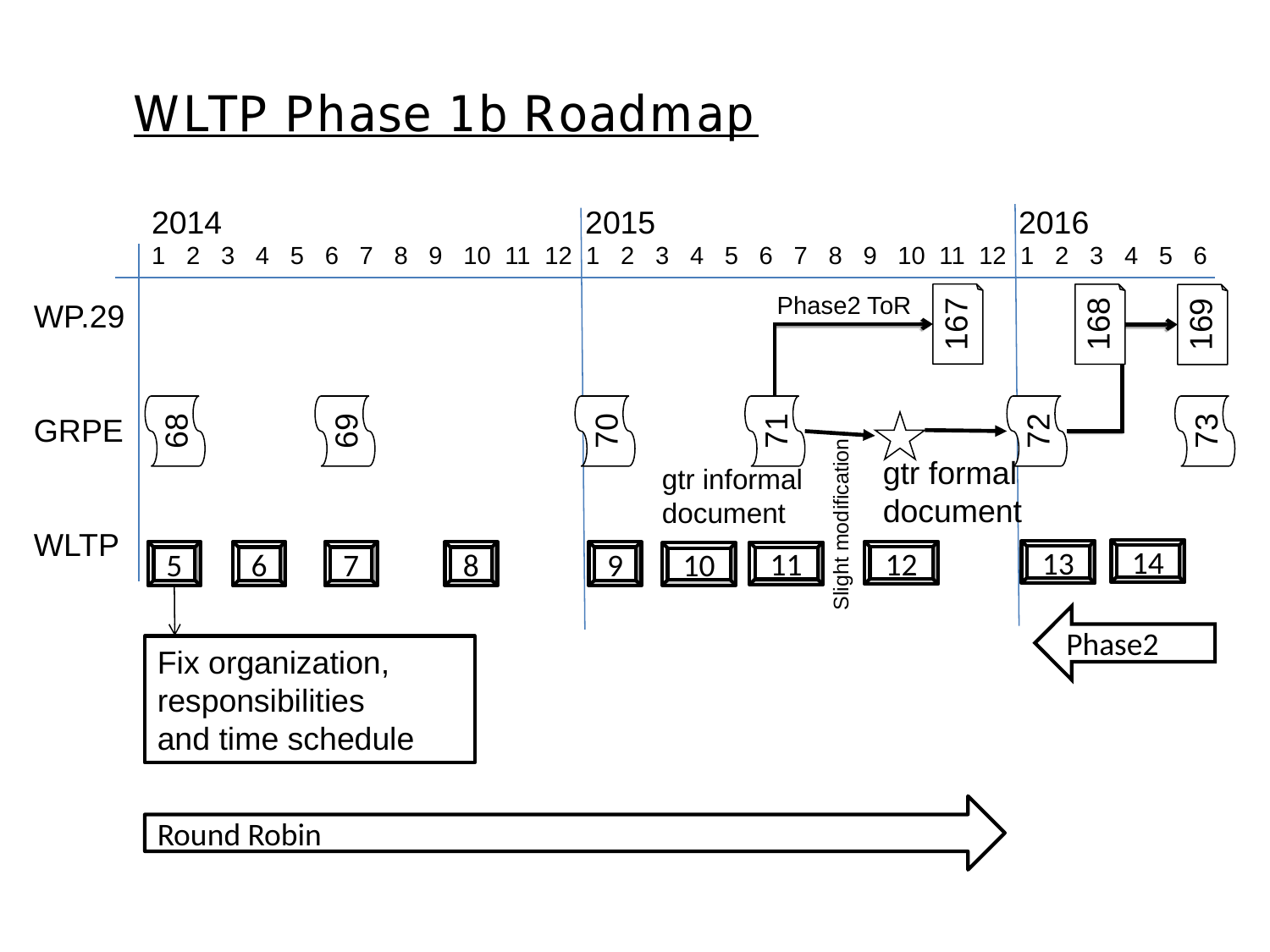

WLTP Phase 1b Roadmap
2014                                         2015                                         2016
1   2   3   4   5   6   7   8   9   10  11  12  1   2   3   4   5   6   7   8   9   10  11  12  1   2   3   4   5   6
Phase2 ToR
WP.29

GRPE

WLTP
167
168
169
68
69
70
71
72
73

gtr formal
document
gtr informal
document
Slight modification
14
13
12
5
6
7
8
9
11
10
Phase2
Fix organization, responsibilities
and time schedule
Round Robin